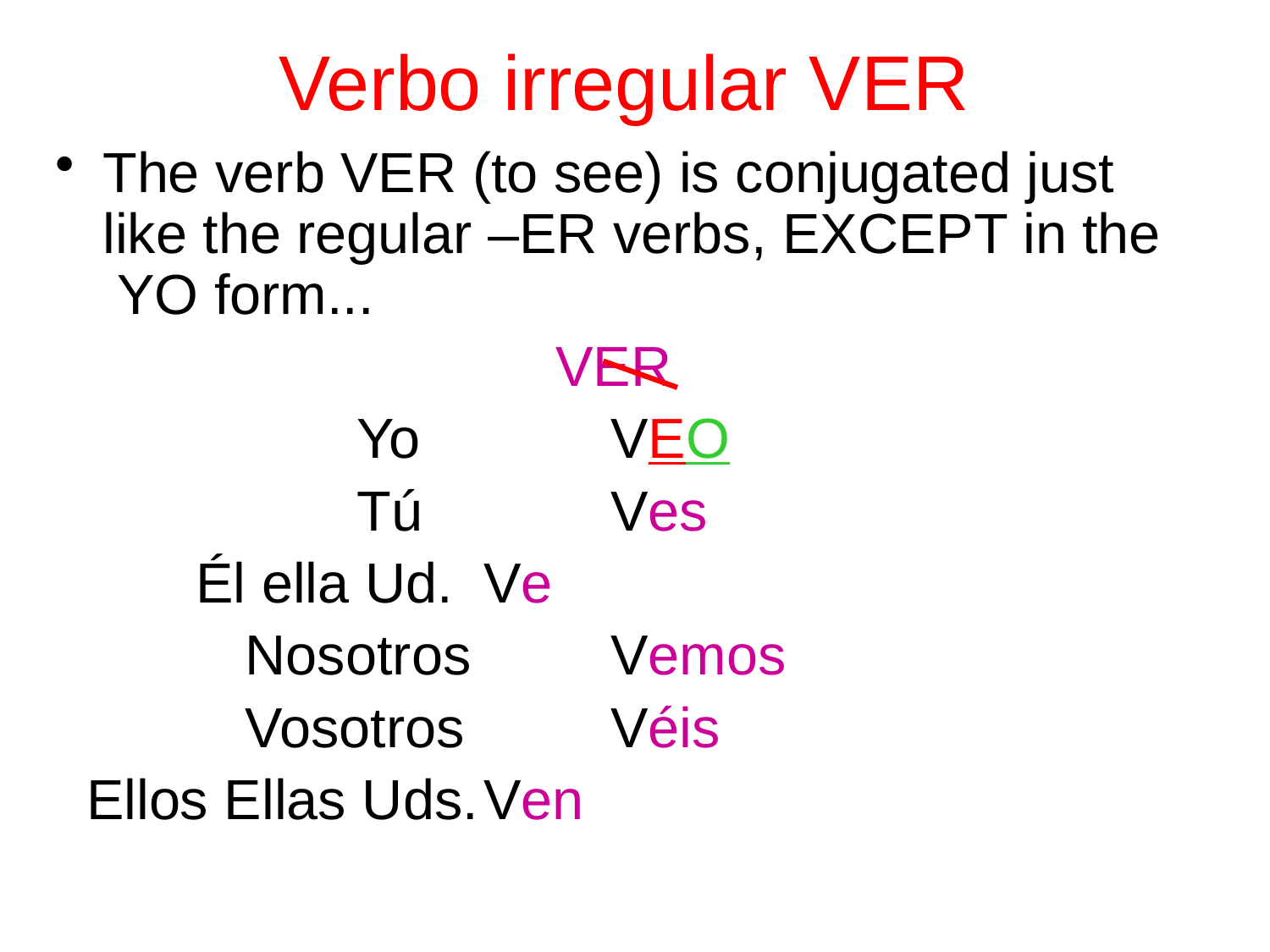

# Verbo irregular VER
The verb VER (to see) is conjugated just like the regular –ER verbs, EXCEPT in the  YO form...
VER
			Yo		VEO
			Tú		Ves
         Él ella Ud.	Ve
		 Nosotros		Vemos
		 Vosotros		Véis
  Ellos Ellas Uds.	Ven